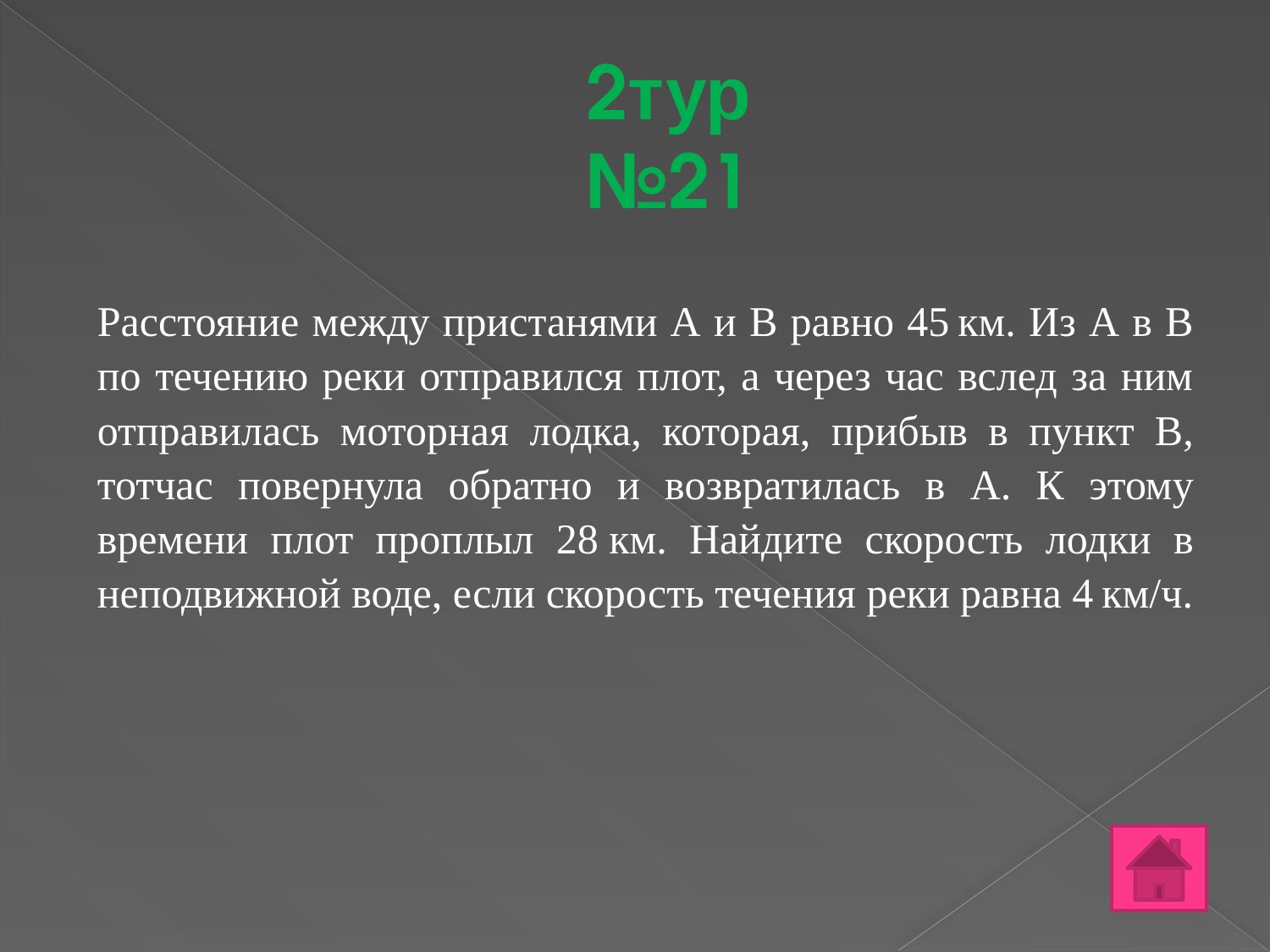

# 2тур №21
Расстояние между пристанями А и В равно 45 км. Из А в В по течению реки отправился плот, а через час вслед за ним отправилась моторная лодка, которая, прибыв в пункт В, тотчас повернула обратно и возвратилась в А. К этому времени плот проплыл 28 км. Найдите скорость лодки в неподвижной воде, если скорость течения реки равна 4 км/ч.